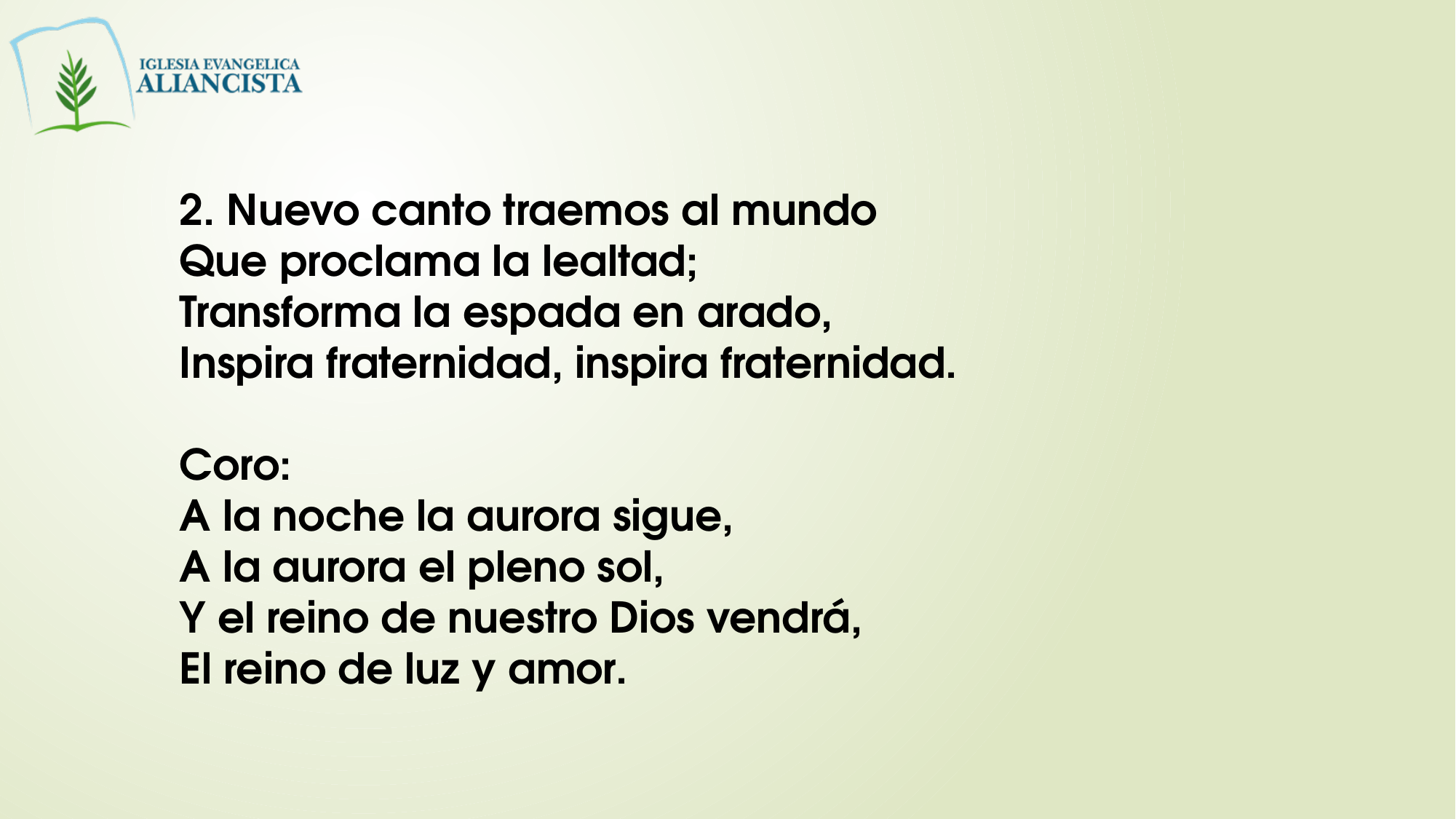

2. Nuevo canto traemos al mundo
Que proclama la lealtad;
Transforma la espada en arado,
Inspira fraternidad, inspira fraternidad.

Coro:
A la noche la aurora sigue,
A la aurora el pleno sol,
Y el reino de nuestro Dios vendrá,
El reino de luz y amor.